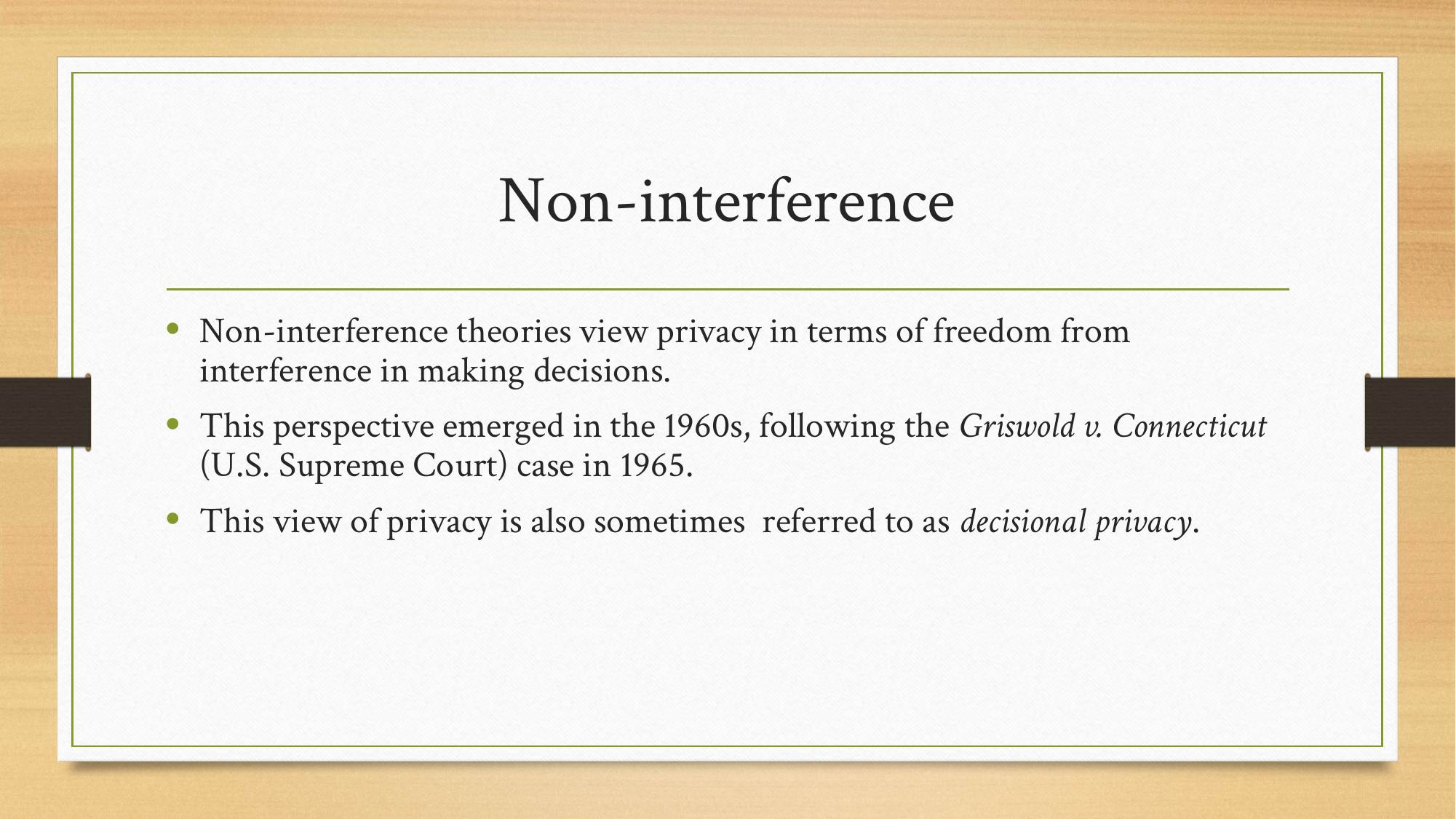

# Non-interference
Non-interference theories view privacy in terms of freedom from interference in making decisions.
This perspective emerged in the 1960s, following the Griswold v. Connecticut (U.S. Supreme Court) case in 1965.
This view of privacy is also sometimes  referred to as decisional privacy.